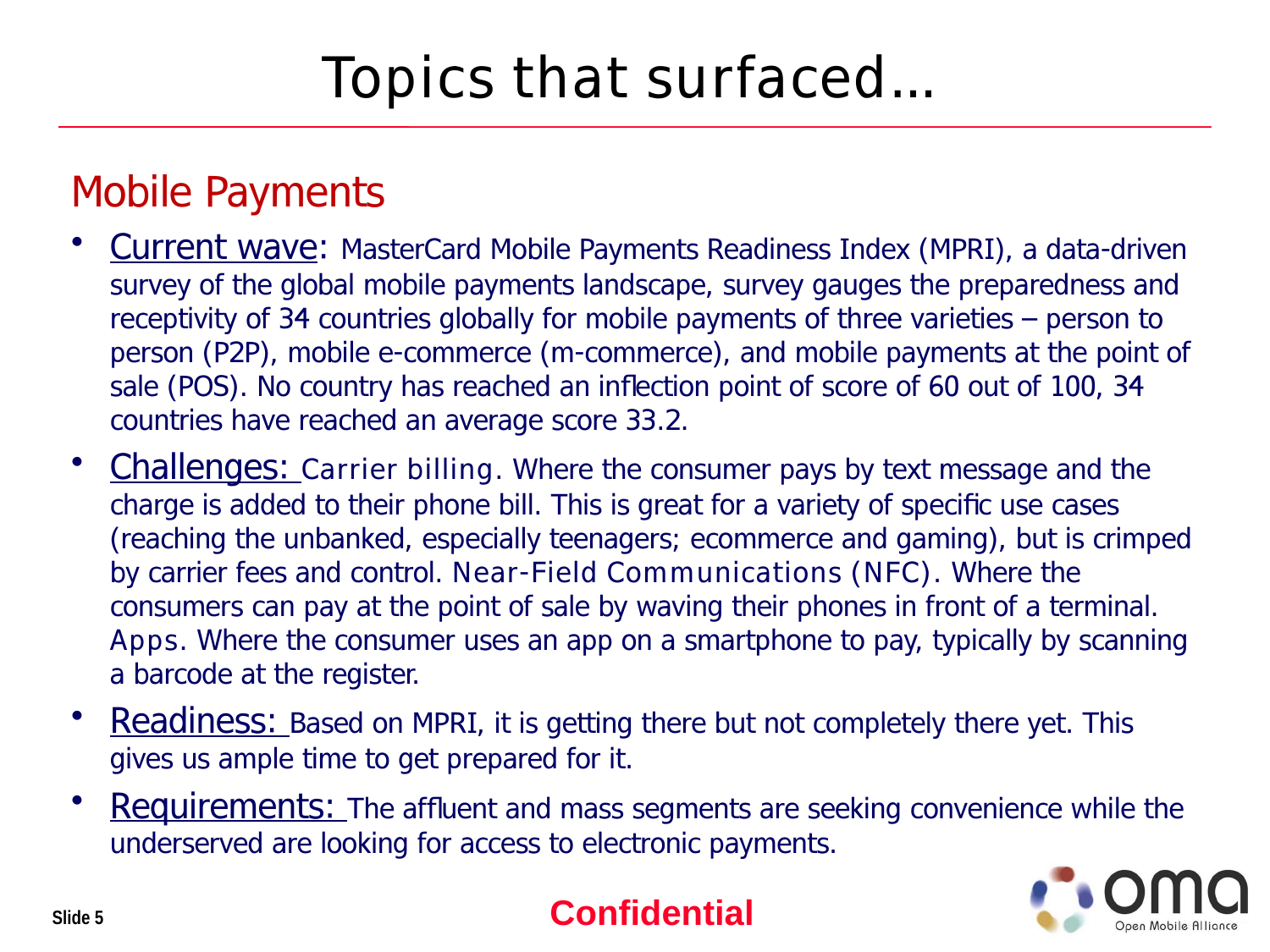

# Topics that surfaced…
Mobile Payments
Current wave: MasterCard Mobile Payments Readiness Index (MPRI), a data-driven survey of the global mobile payments landscape, survey gauges the preparedness and receptivity of 34 countries globally for mobile payments of three varieties – person to person (P2P), mobile e-commerce (m-commerce), and mobile payments at the point of sale (POS). No country has reached an inflection point of score of 60 out of 100, 34 countries have reached an average score 33.2.
Challenges: Carrier billing. Where the consumer pays by text message and the charge is added to their phone bill. This is great for a variety of specific use cases (reaching the unbanked, especially teenagers; ecommerce and gaming), but is crimped by carrier fees and control. Near-Field Communications (NFC). Where the consumers can pay at the point of sale by waving their phones in front of a terminal. Apps. Where the consumer uses an app on a smartphone to pay, typically by scanning a barcode at the register.
Readiness: Based on MPRI, it is getting there but not completely there yet. This gives us ample time to get prepared for it.
Requirements: The affluent and mass segments are seeking convenience while the underserved are looking for access to electronic payments.